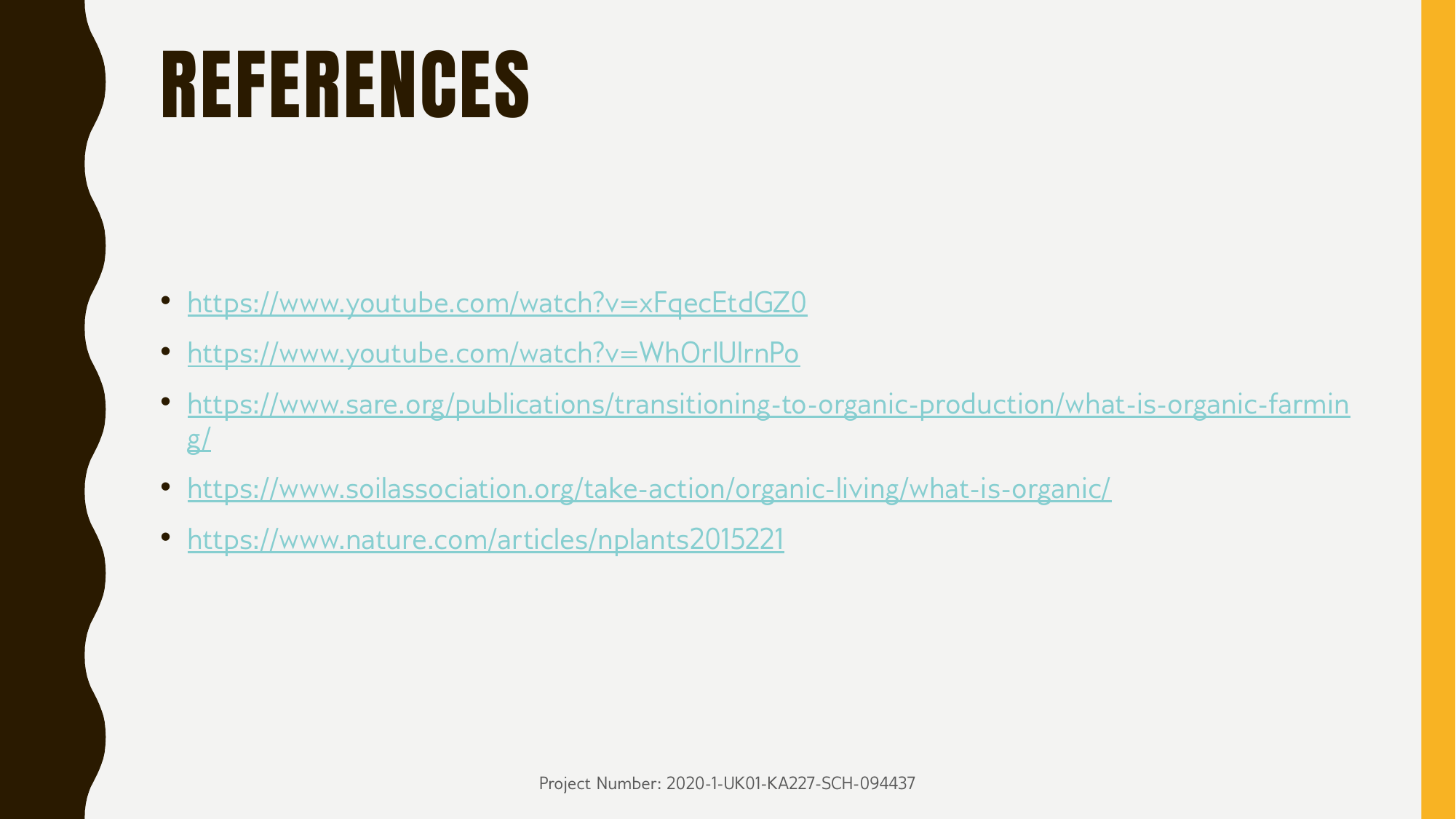

# REFERENCES
https://www.youtube.com/watch?v=xFqecEtdGZ0
https://www.youtube.com/watch?v=WhOrIUlrnPo
https://www.sare.org/publications/transitioning-to-organic-production/what-is-organic-farming/
https://www.soilassociation.org/take-action/organic-living/what-is-organic/
https://www.nature.com/articles/nplants2015221
Project Number: 2020-1-UK01-KA227-SCH-094437